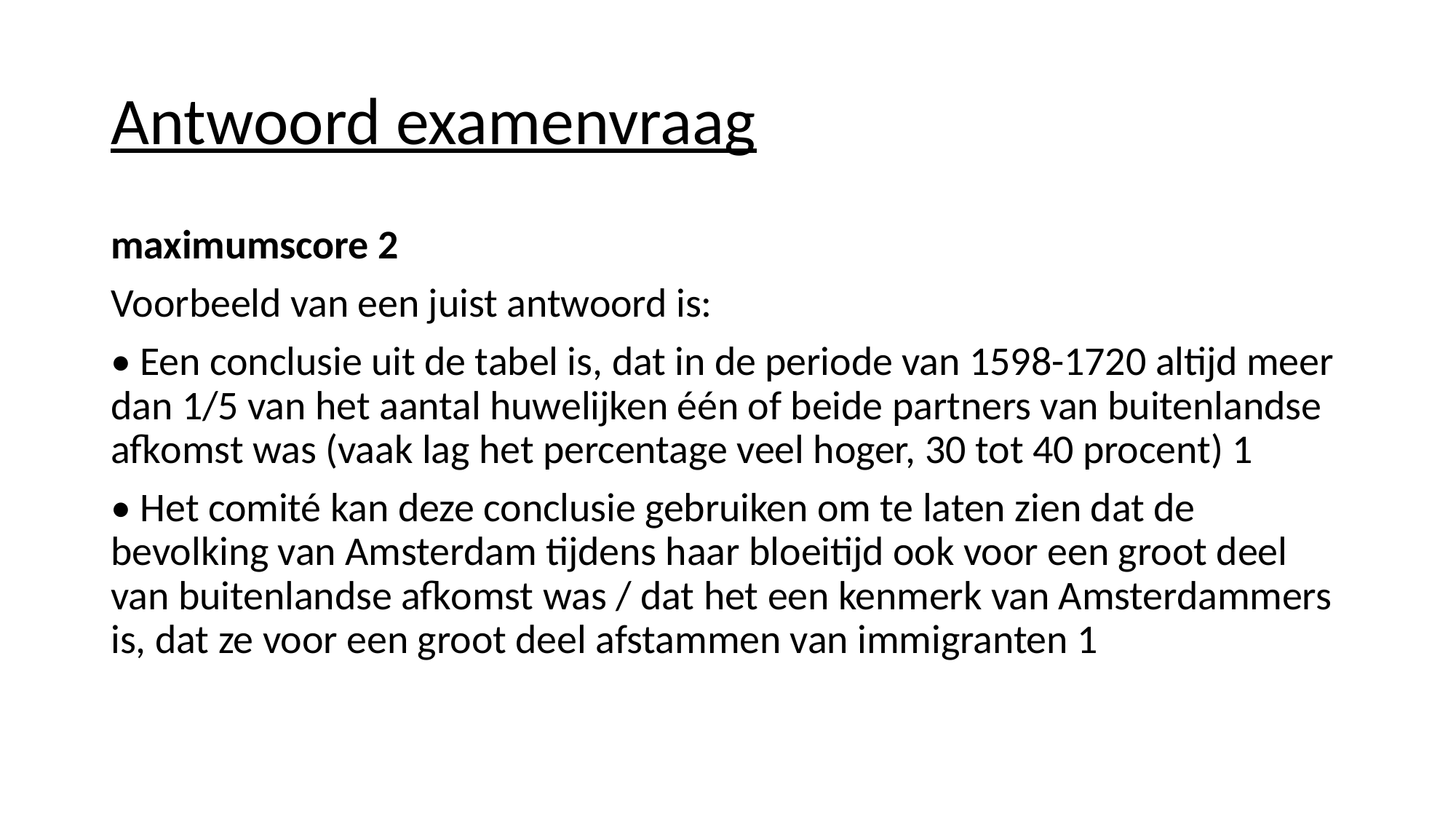

# Antwoord examenvraag
maximumscore 2
Voorbeeld van een juist antwoord is:
• Een conclusie uit de tabel is, dat in de periode van 1598-1720 altijd meer dan 1/5 van het aantal huwelijken één of beide partners van buitenlandse afkomst was (vaak lag het percentage veel hoger, 30 tot 40 procent) 1
• Het comité kan deze conclusie gebruiken om te laten zien dat de bevolking van Amsterdam tijdens haar bloeitijd ook voor een groot deel van buitenlandse afkomst was / dat het een kenmerk van Amsterdammers is, dat ze voor een groot deel afstammen van immigranten 1